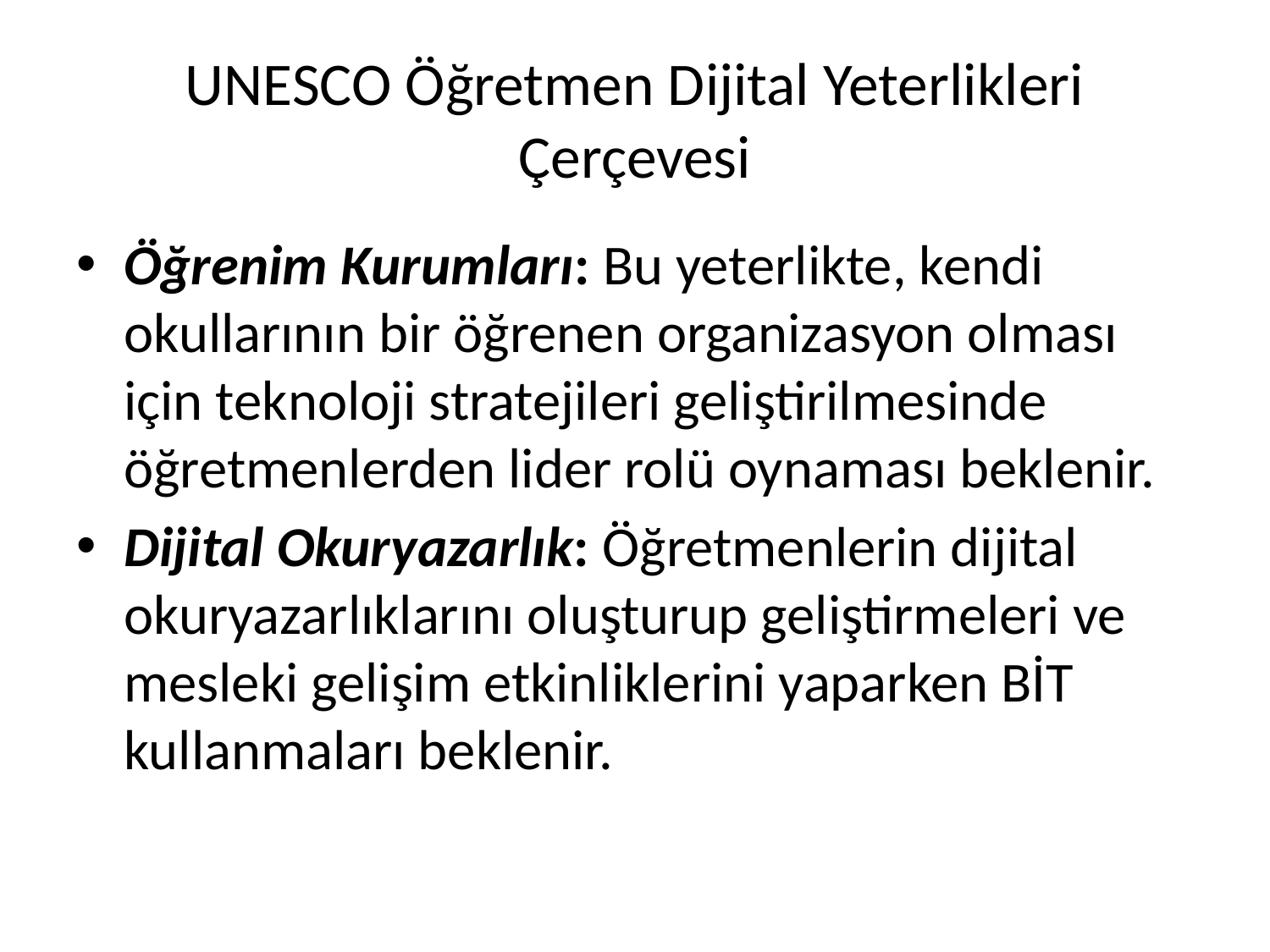

# UNESCO Öğretmen Dijital Yeterlikleri Çerçevesi
Öğrenim Kurumları: Bu yeterlikte, kendi okullarının bir öğrenen organizasyon olması için teknoloji stratejileri geliştirilmesinde öğretmenlerden lider rolü oynaması beklenir.
Dijital Okuryazarlık: Öğretmenlerin dijital okuryazarlıklarını oluşturup geliştirmeleri ve mesleki gelişim etkinliklerini yaparken BİT kullanmaları beklenir.